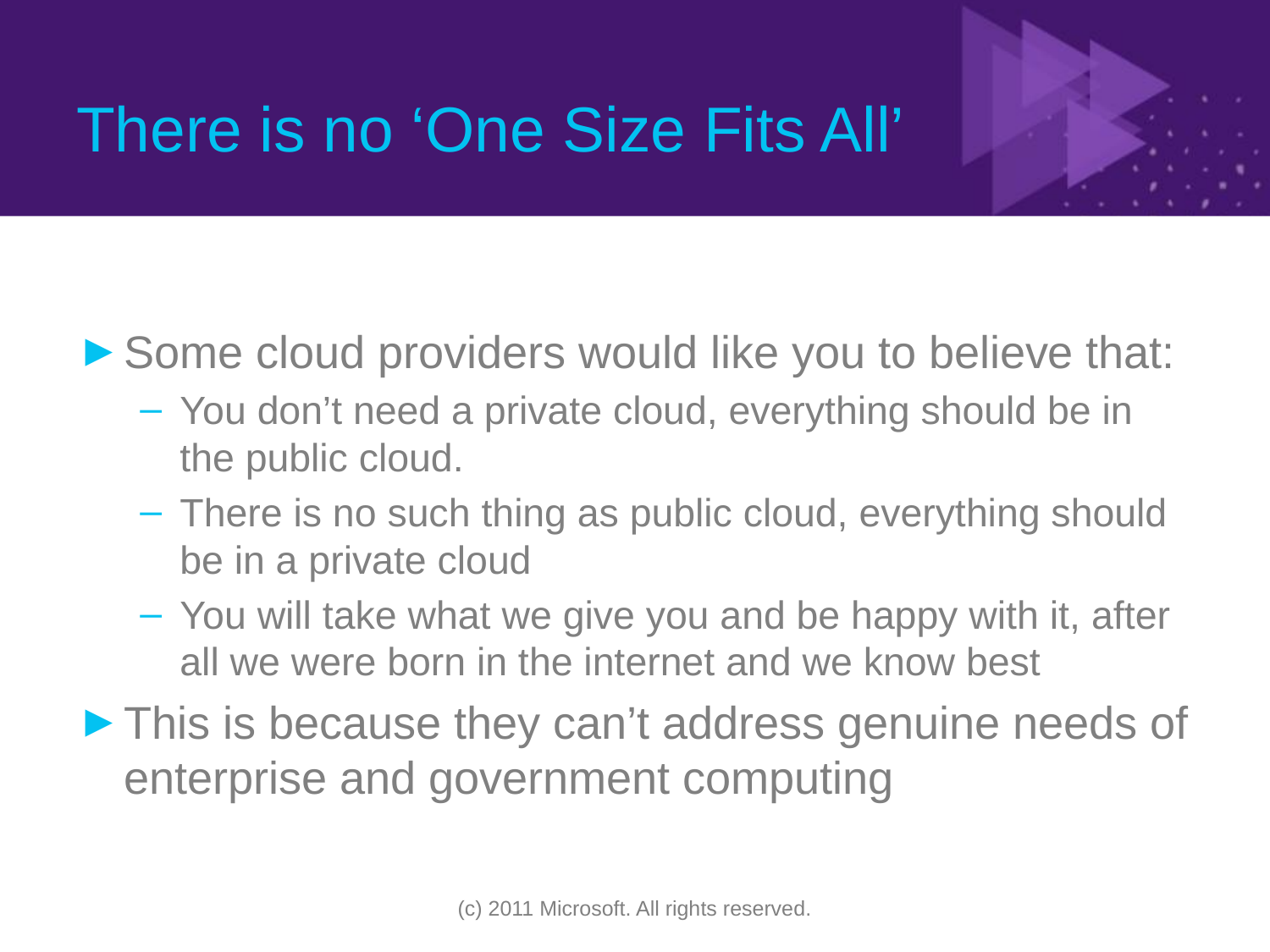

# There is no ‘One Size Fits All’
Some cloud providers would like you to believe that:
You don’t need a private cloud, everything should be in the public cloud.
There is no such thing as public cloud, everything should be in a private cloud
You will take what we give you and be happy with it, after all we were born in the internet and we know best
This is because they can’t address genuine needs of enterprise and government computing
(c) 2011 Microsoft. All rights reserved.